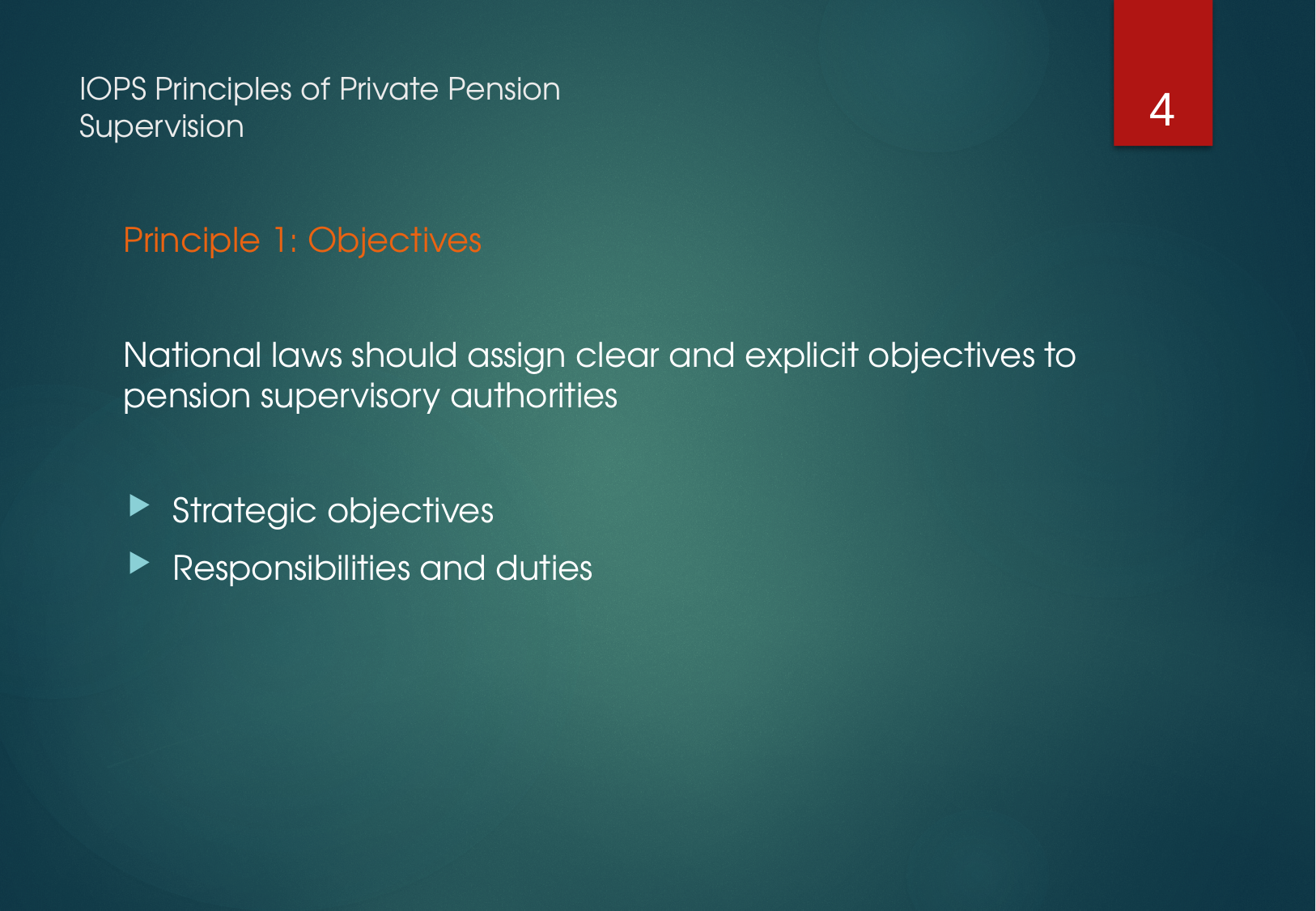

4
# IOPS Principles of Private Pension Supervision
	Principle 1: Objectives

	National laws should assign clear and explicit objectives to pension supervisory authorities

Strategic objectives
Responsibilities and duties